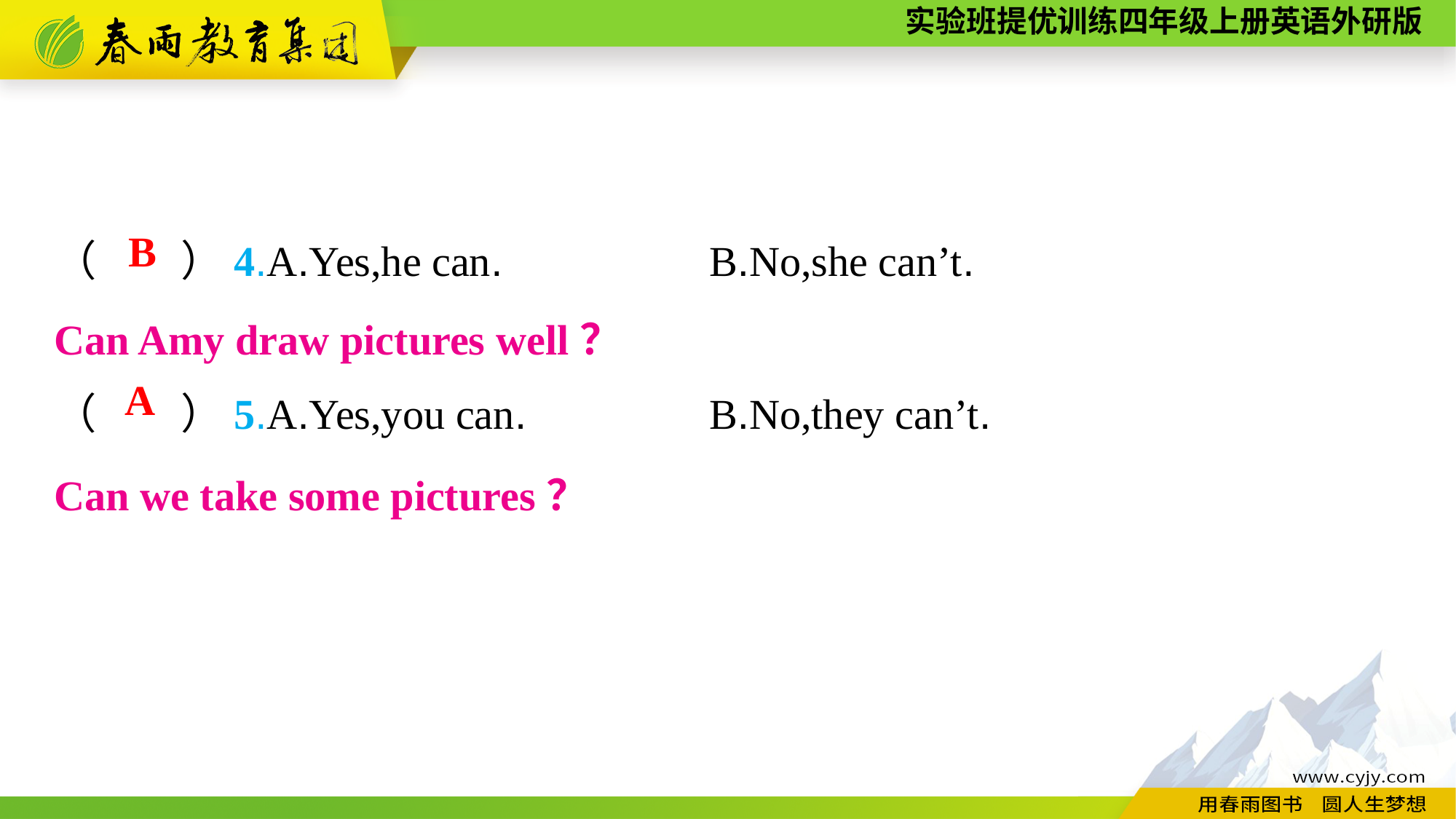

（　　）4.A.Yes,he can.		B.No,she can’t.

（　　）5.A.Yes,you can.		B.No,they can’t.
B
Can Amy draw pictures well？
A
Can we take some pictures？